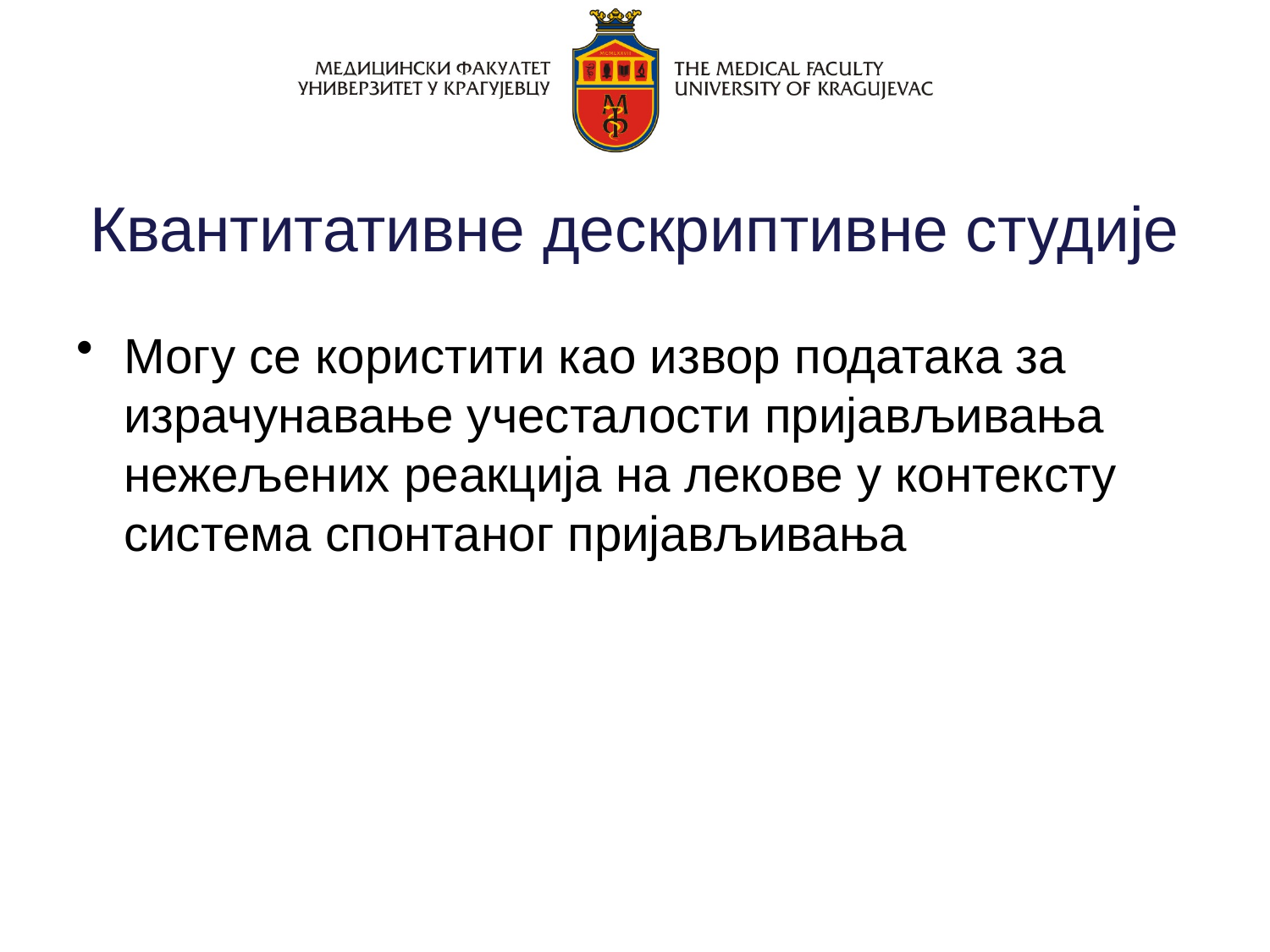

# Квантитативне дескриптивне студије
Могу се користити као извор података за израчунавање учесталости пријављивања нежељених реакција на лекове у контексту система спонтаног пријављивања